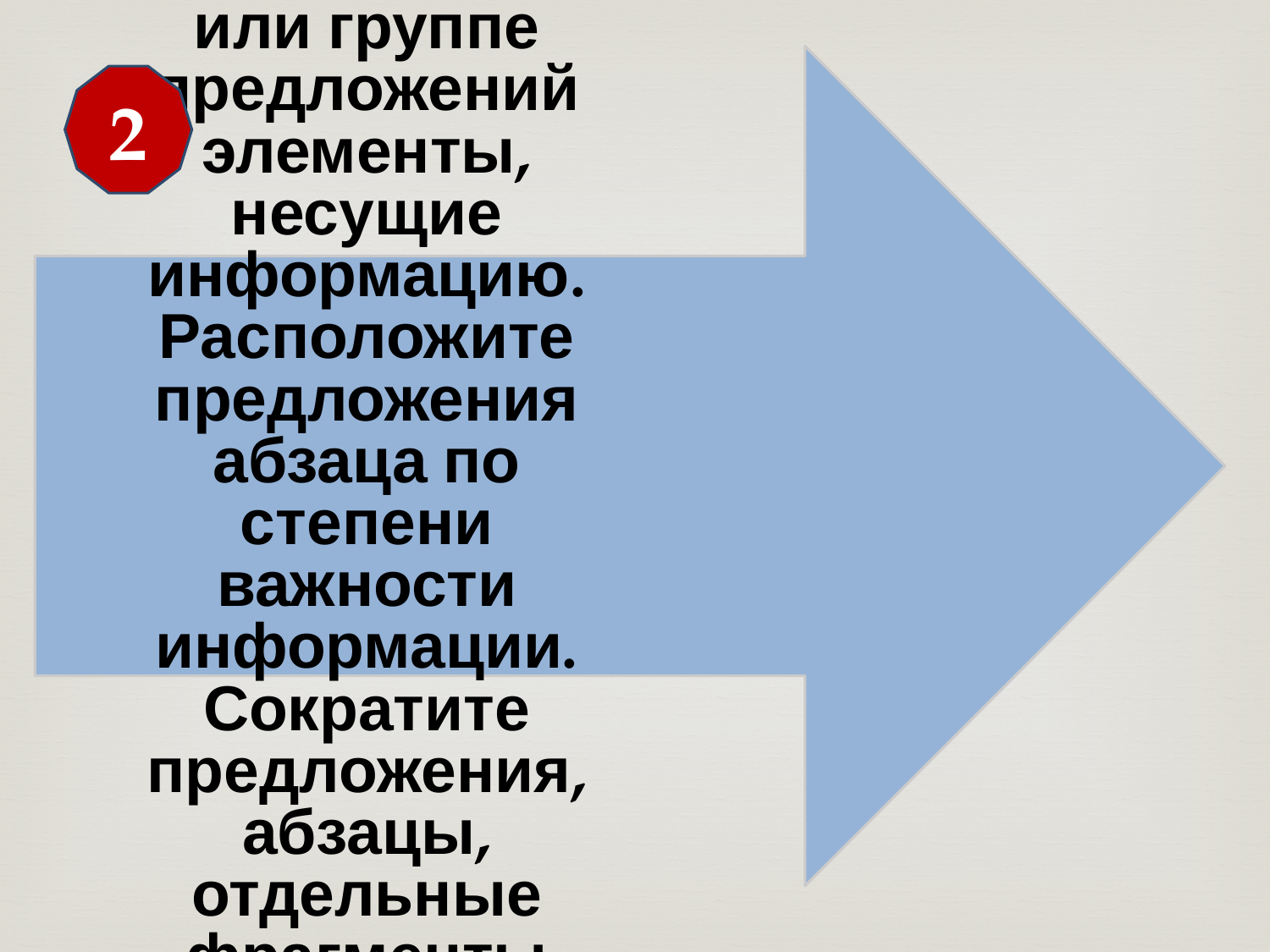

Расположите предложения абзаца по степени важности информации.
2